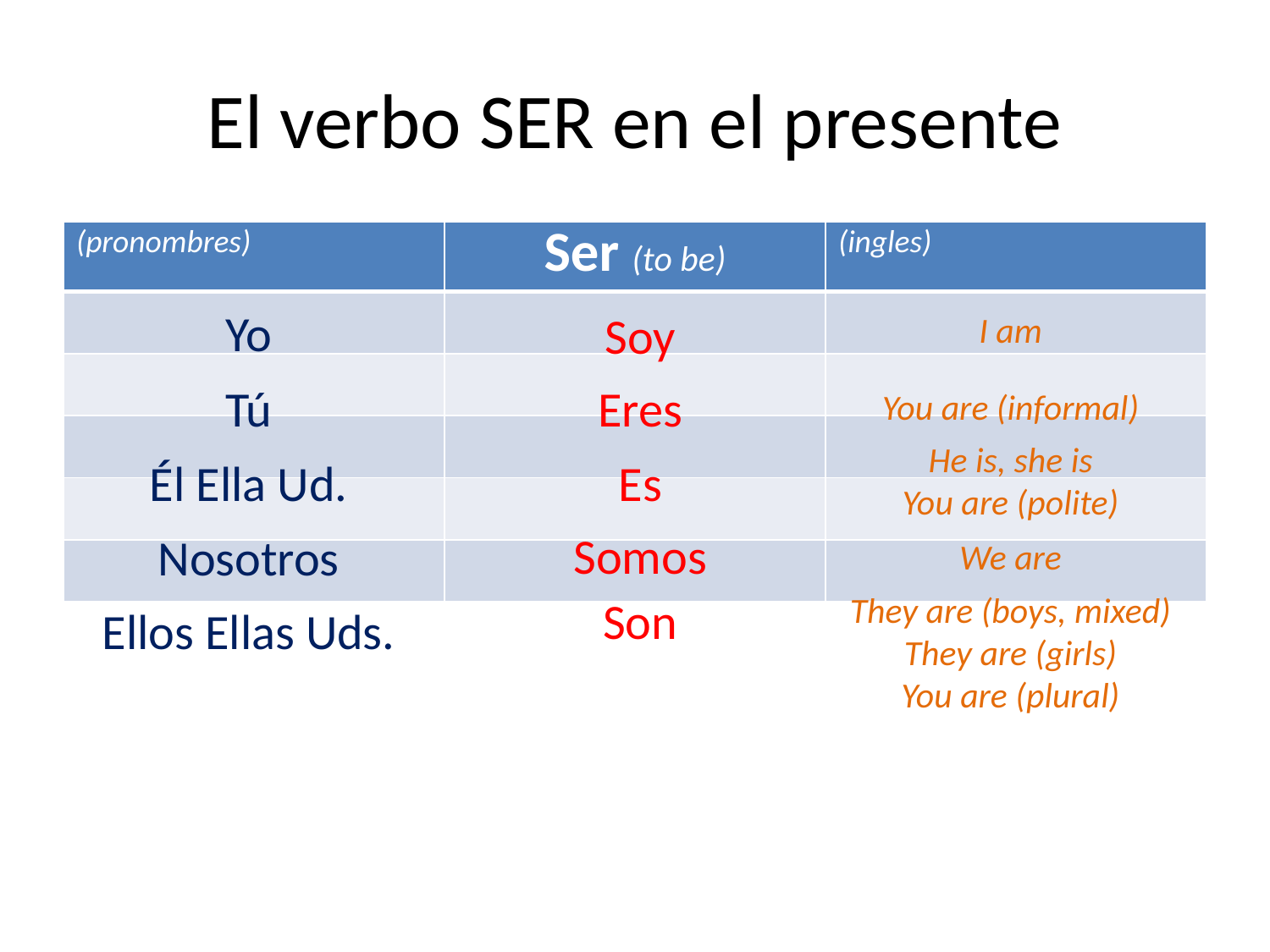

# El verbo SER en el presente
| (pronombres) | Ser (to be) | (ingles) |
| --- | --- | --- |
|  |  |  |
|  |  |  |
|  |  |  |
|  |  |  |
|  |  |  |
Yo
Soy
I am
Tú
Eres
You are (informal)
He is, she is
You are (polite)
Él Ella Ud.
Es
Somos
Nosotros
We are
They are (boys, mixed)
They are (girls)
You are (plural)
Son
Ellos Ellas Uds.